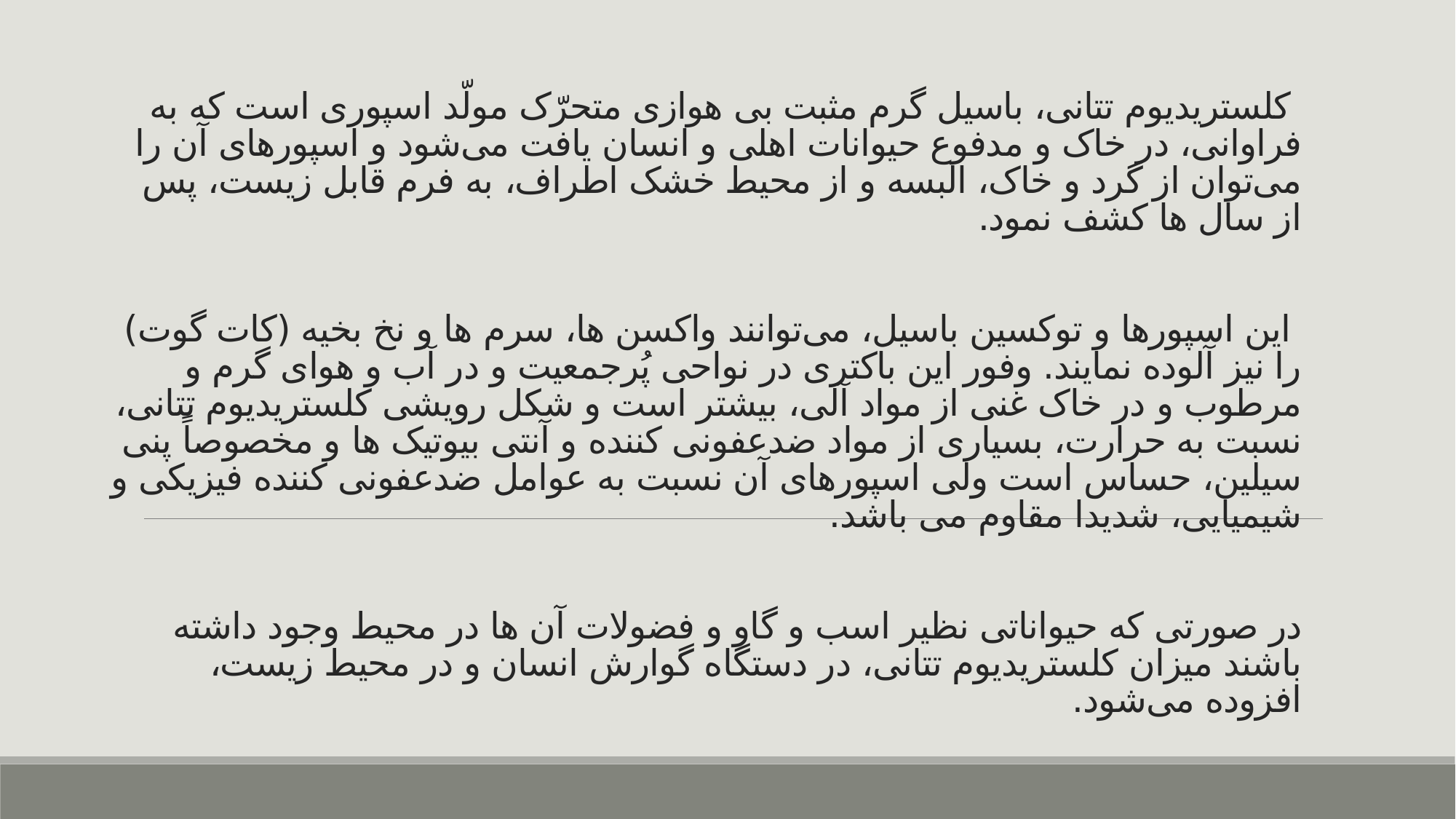

# کلستریدیوم تتانی، باسیل گرم مثبت بی هوازی متحرّک مولّد اسپوری است که به فراوانی، در خاک و مدفوع حیوانات اهلی و انسان یافت می‌شود و اسپورهای آن را می‌توان از گرد و خاک، البسه و از محیط خشک اطراف، به فرم قابل زیست، پس از سال ها کشف نمود. این اسپورها و توکسین باسیل، می‌توانند واکسن ها، سرم ها و نخ بخیه (کات گوت) را نیز آلوده نمایند. وفور این باکتری در نواحی پُرجمعیت و در آب و هوای گرم و مرطوب و در خاک غنی از مواد آلی، بیشتر است و شکل رویشی کلستریدیوم تتانی، نسبت به حرارت، بسیاری از مواد ضدعفونی کننده و آنتی بیوتیک ها و مخصوصاً پنی سیلین، حساس است ولی اسپورهای آن نسبت به عوامل ضدعفونی کننده فیزیکی و شیمیایی، شدیدا مقاوم می باشد. در صورتی که حیواناتی نظیر اسب و گاو و فضولات آن ها در محیط وجود داشته باشند میزان کلستریدیوم تتانی، در دستگاه گوارش انسان و در محیط زیست، افزوده می‌شود.